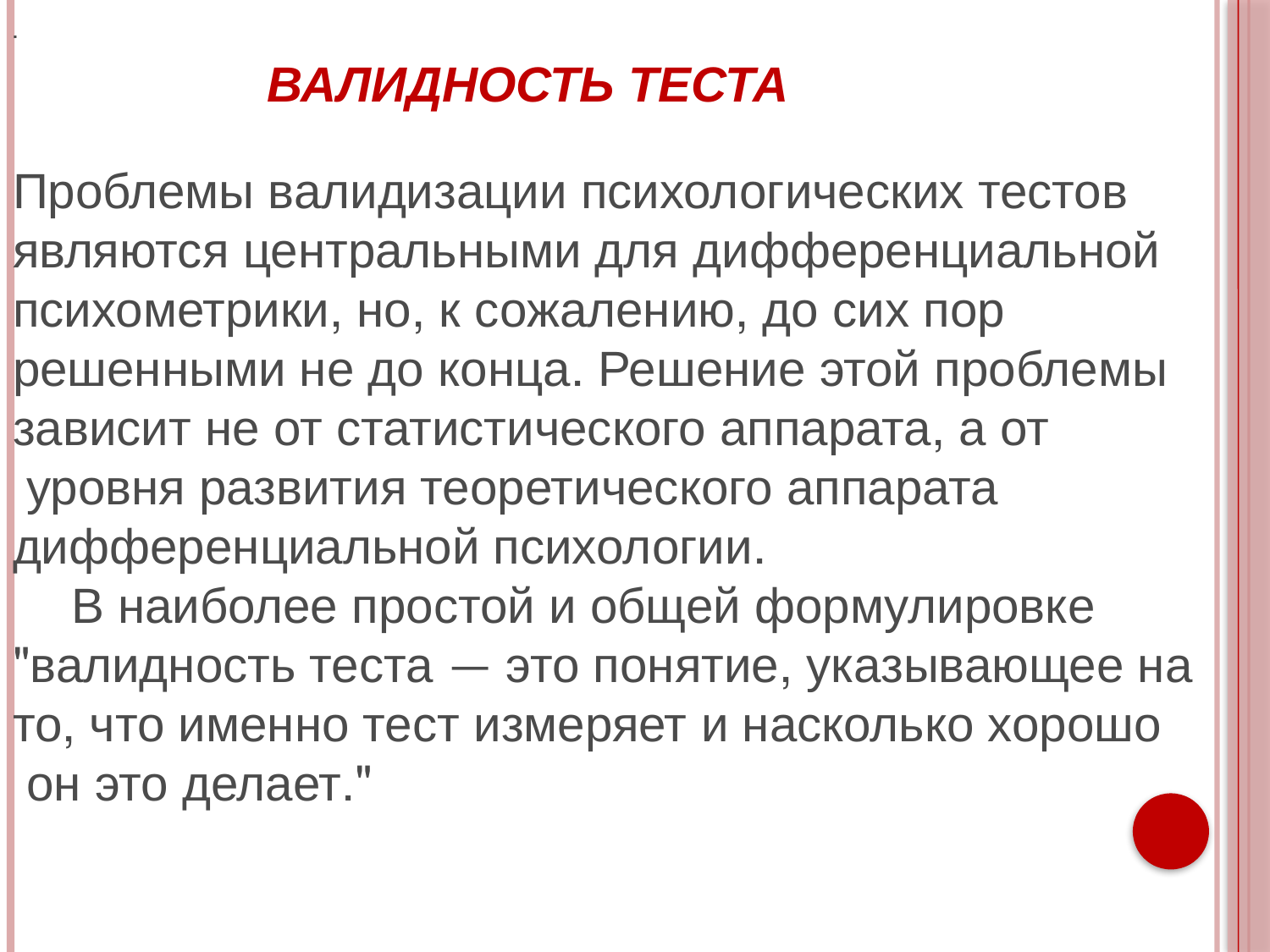

.
ВАЛИДНОСТЬ ТЕСТА
Проблемы валидизации психологических тестов являются центральными для дифференциальной психометрики, но, к сожалению, до сих пор решенными не до конца. Решение этой проблемы зависит не от статистического аппарата, а от
 уровня развития теоретического аппарата дифференциальной психологии.
     В наиболее простой и общей формулировке "валидность теста — это понятие, указывающее на то, что именно тест измеряет и насколько хорошо
 он это делает."